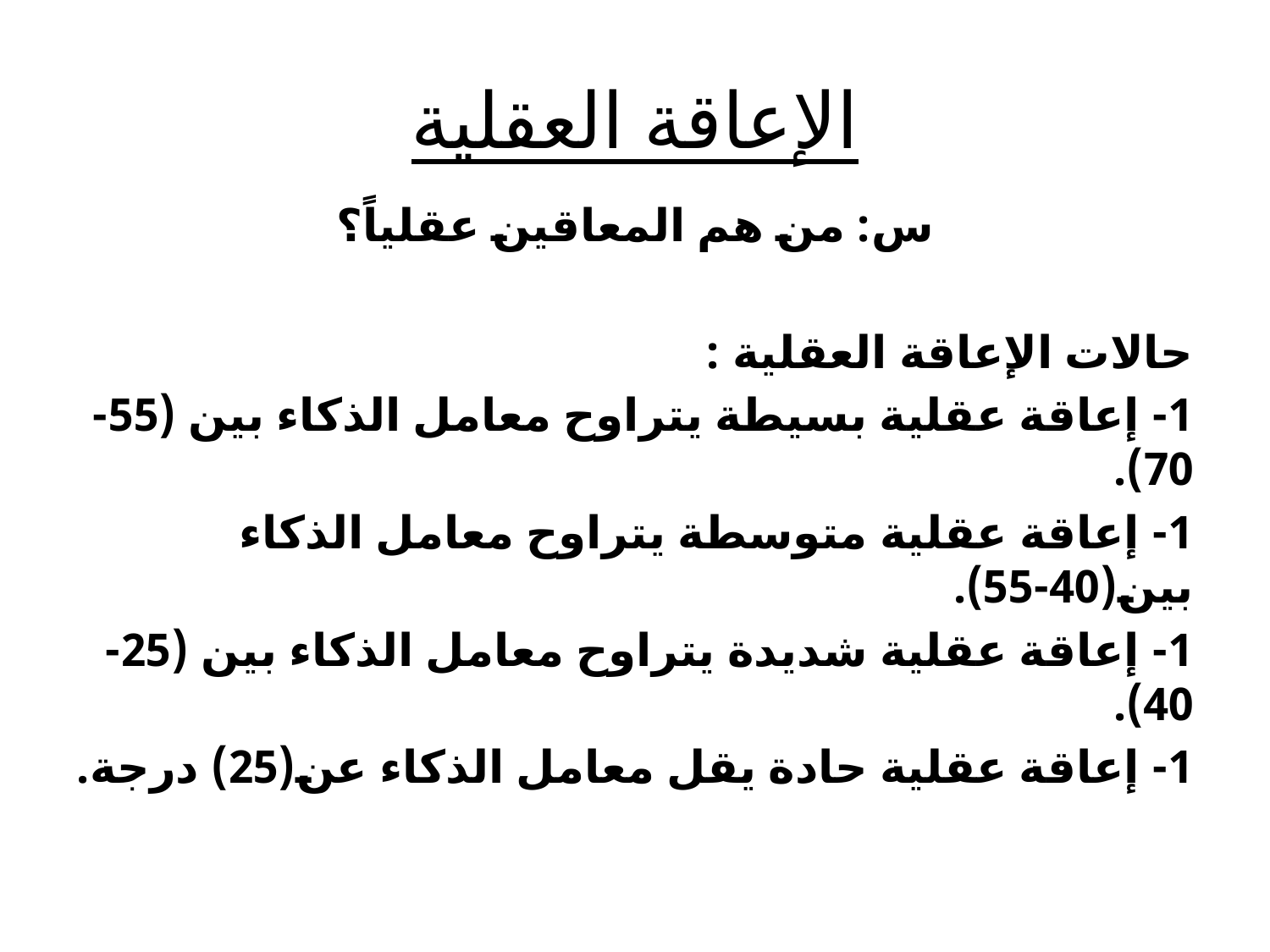

# الإعاقة العقلية
س: من هم المعاقين عقلياً؟

حالات الإعاقة العقلية :
1- إعاقة عقلية بسيطة يتراوح معامل الذكاء بين (55-70).
1- إعاقة عقلية متوسطة يتراوح معامل الذكاء بين(40-55).
1- إعاقة عقلية شديدة يتراوح معامل الذكاء بين (25-40).
1- إعاقة عقلية حادة يقل معامل الذكاء عن(25) درجة.